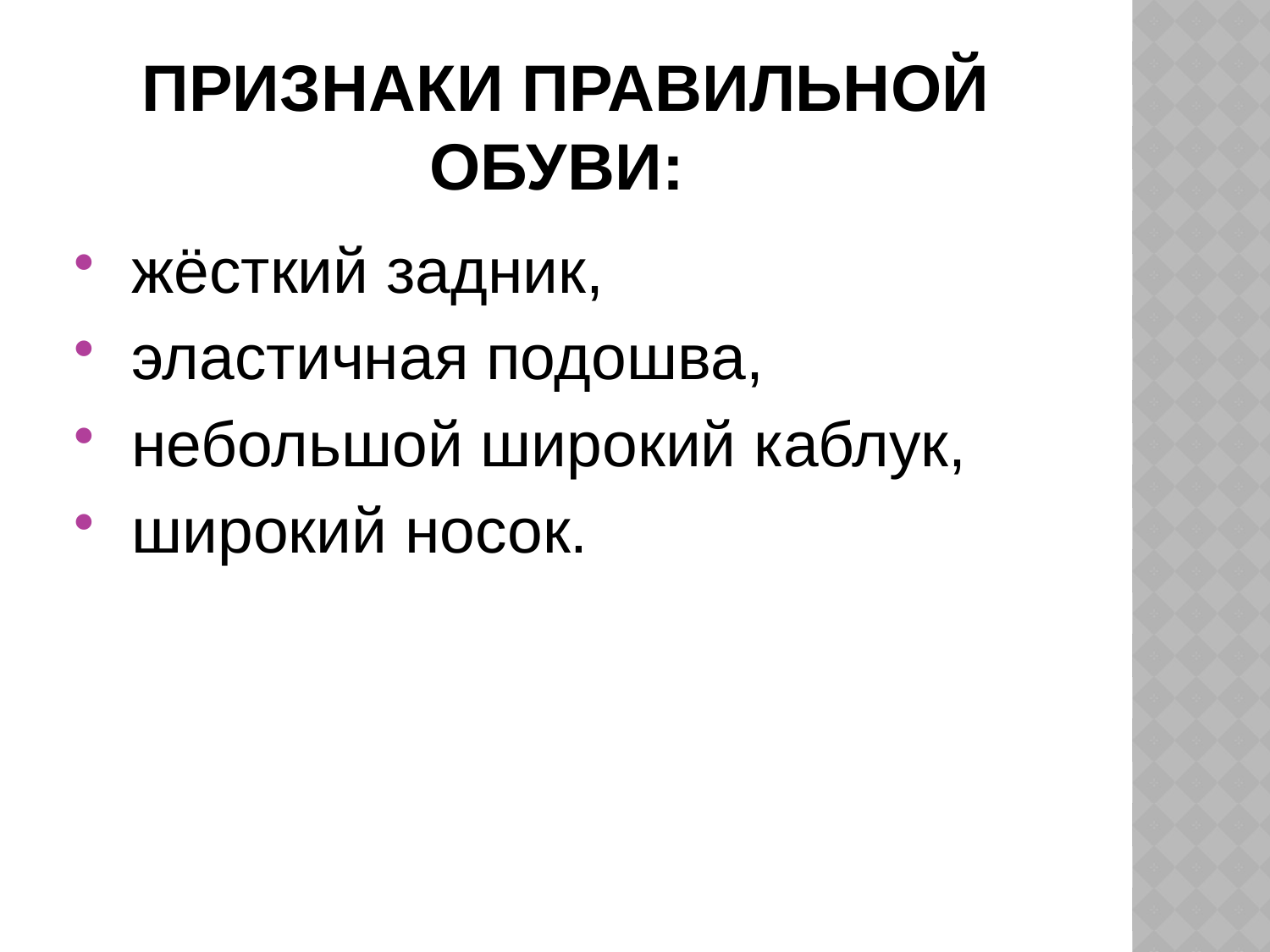

# Признаки правильной обуви:
 жёсткий задник,
 эластичная подошва,
 небольшой широкий каблук,
 широкий носок.